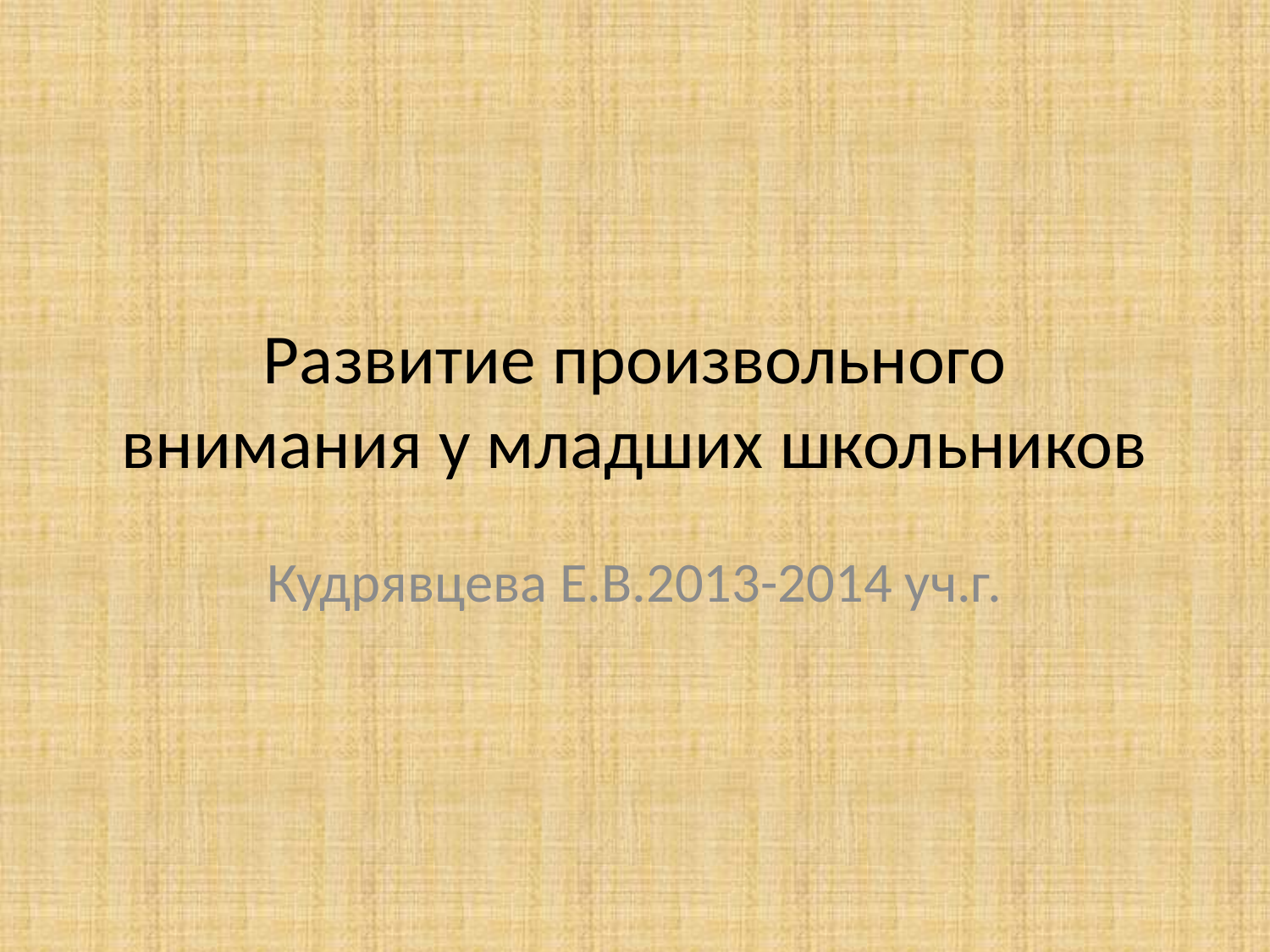

# Развитие произвольного внимания у младших школьников
Кудрявцева Е.В.2013-2014 уч.г.